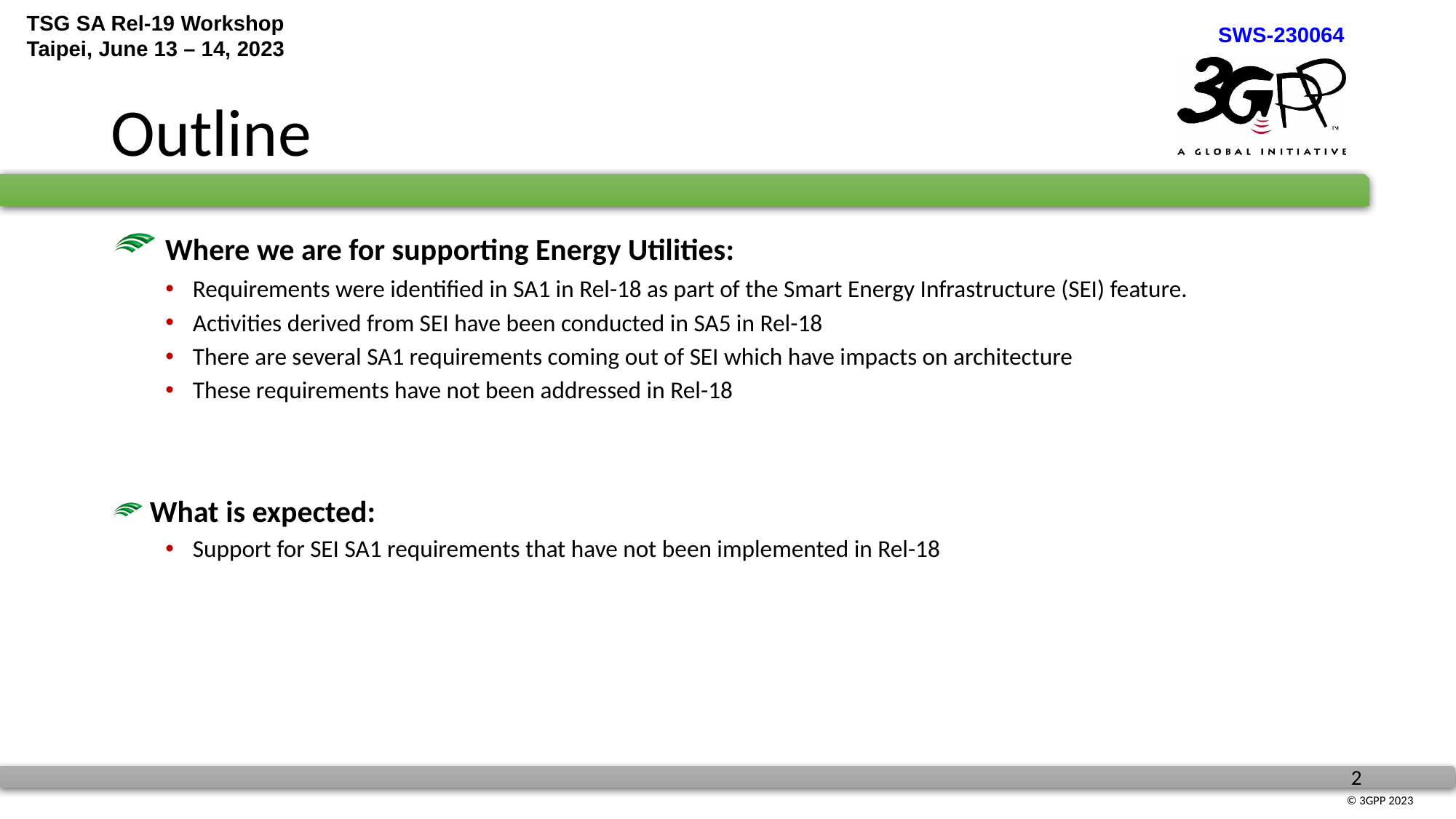

# Outline
 Where we are for supporting Energy Utilities:
Requirements were identified in SA1 in Rel-18 as part of the Smart Energy Infrastructure (SEI) feature.
Activities derived from SEI have been conducted in SA5 in Rel-18
There are several SA1 requirements coming out of SEI which have impacts on architecture
These requirements have not been addressed in Rel-18

 What is expected:
Support for SEI SA1 requirements that have not been implemented in Rel-18